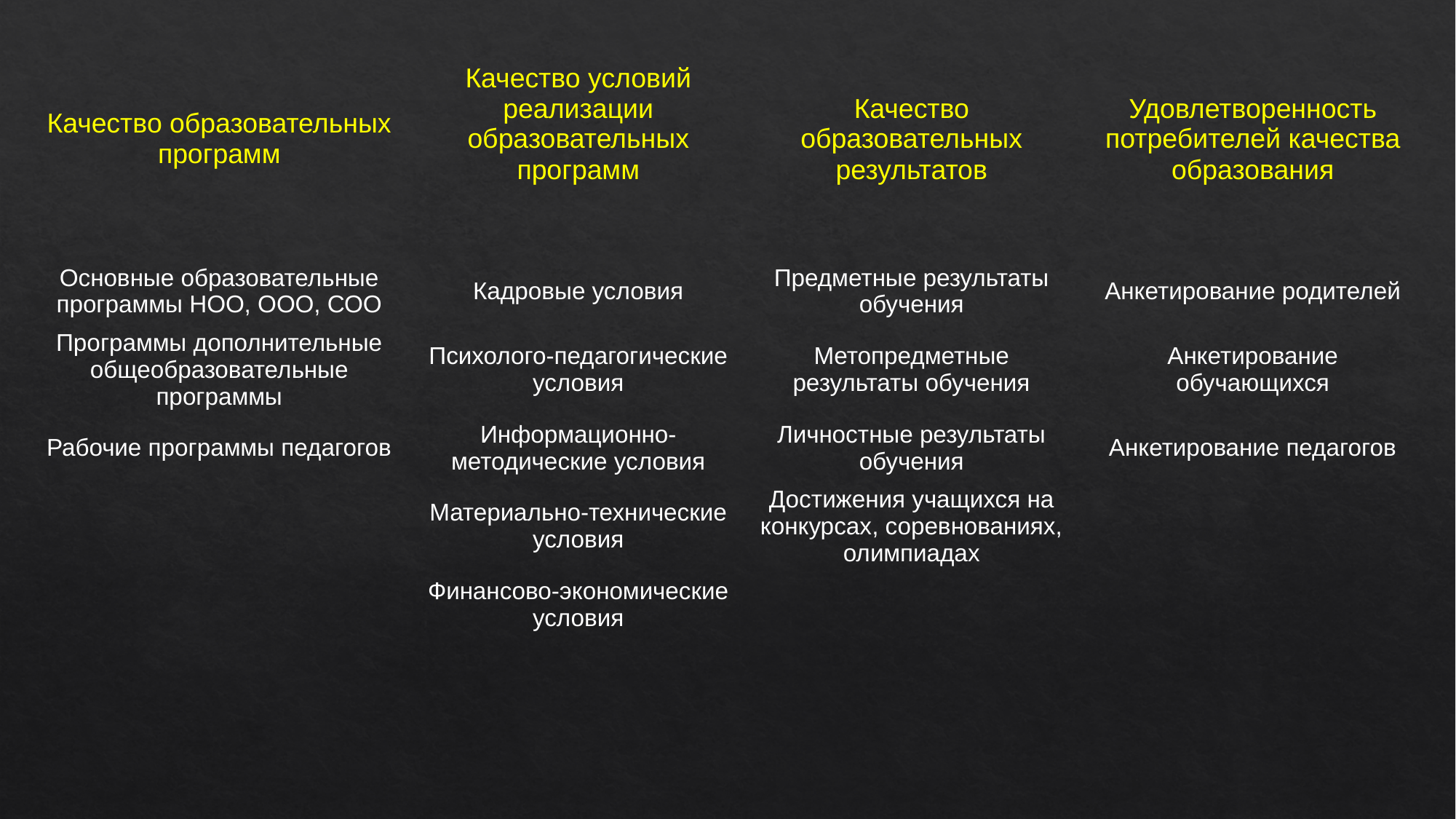

| Качество образовательных программ | Качество условий реализации образовательных программ | Качество образовательных результатов | Удовлетворенность потребителей качества образования |
| --- | --- | --- | --- |
|  |  |  |  |
| Основные образовательные программы НОО, ООО, СОО | Кадровые условия | Предметные результаты обучения | Анкетирование родителей |
| Программы дополнительные общеобразовательные программы | Психолого-педагогические условия | Метопредметные результаты обучения | Анкетирование обучающихся |
| Рабочие программы педагогов | Информационно-методические условия | Личностные результаты обучения | Анкетирование педагогов |
|  | Материально-технические условия | Достижения учащихся на конкурсах, соревнованиях, олимпиадах |  |
|  | Финансово-экономические условия |  |  |